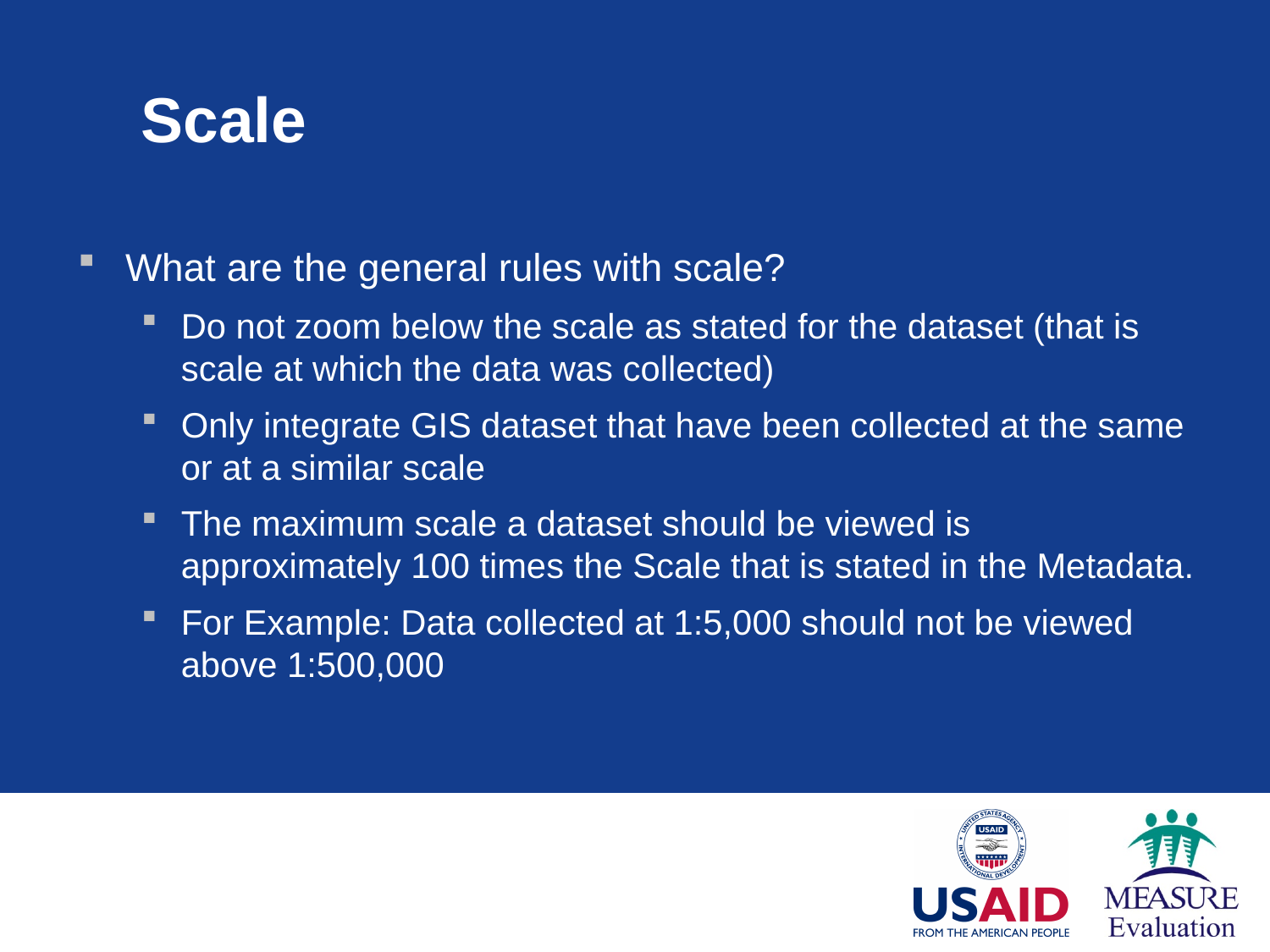

Scale
What are the general rules with scale?
Do not zoom below the scale as stated for the dataset (that is scale at which the data was collected)
Only integrate GIS dataset that have been collected at the same or at a similar scale
The maximum scale a dataset should be viewed is approximately 100 times the Scale that is stated in the Metadata.
For Example: Data collected at 1:5,000 should not be viewed above 1:500,000